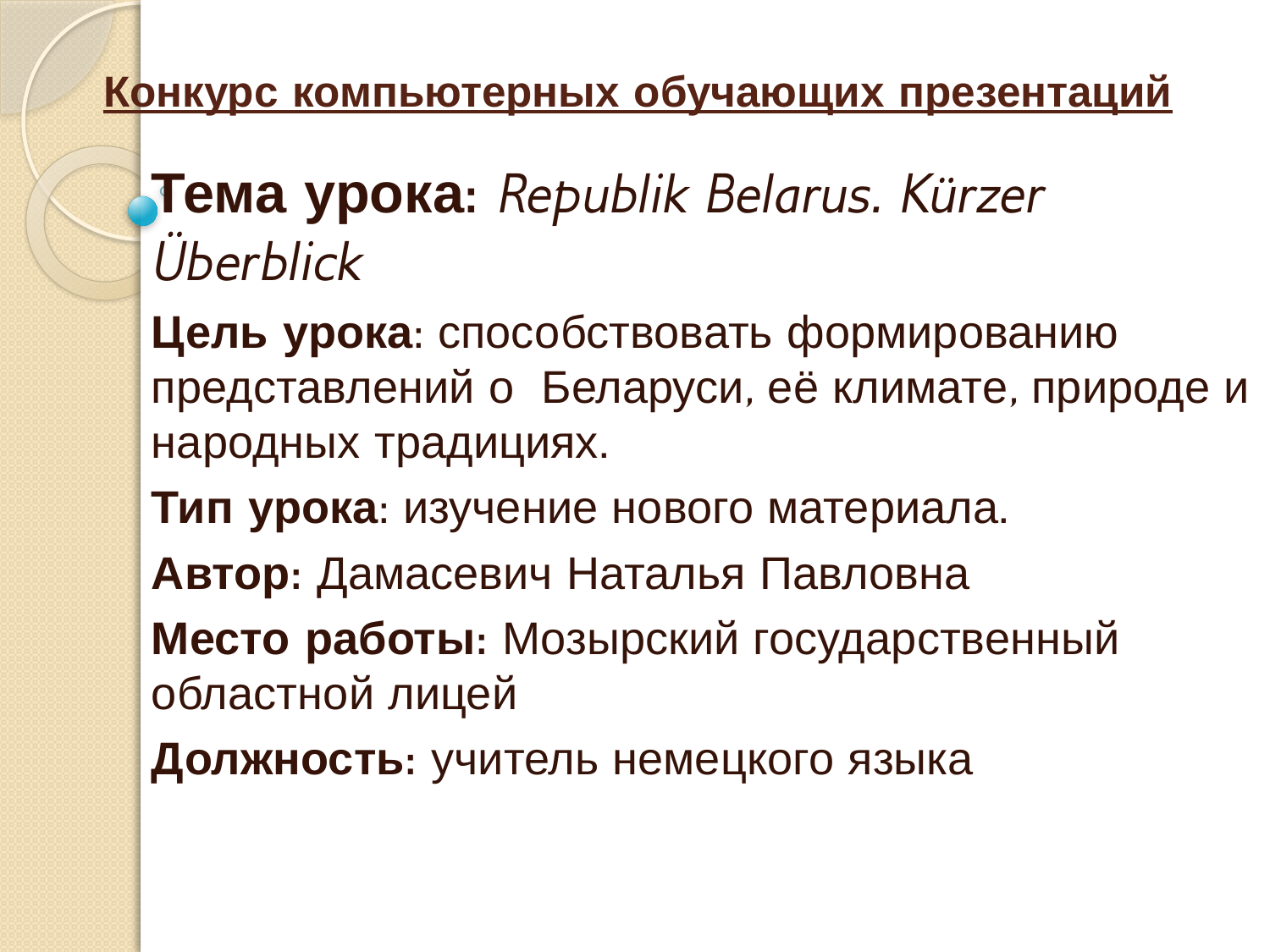

# Конкурс компьютерных обучающих презентаций
Тема урока: Republik Belarus. Kürzer Überblick
Цель урока: способствовать формированию представлений о  Беларуси, её климате, природе и народных традициях.
Тип урока: изучение нового материала.
Автор: Дамасевич Наталья Павловна
Место работы: Мозырский государственный областной лицей
Должность: учитель немецкого языка